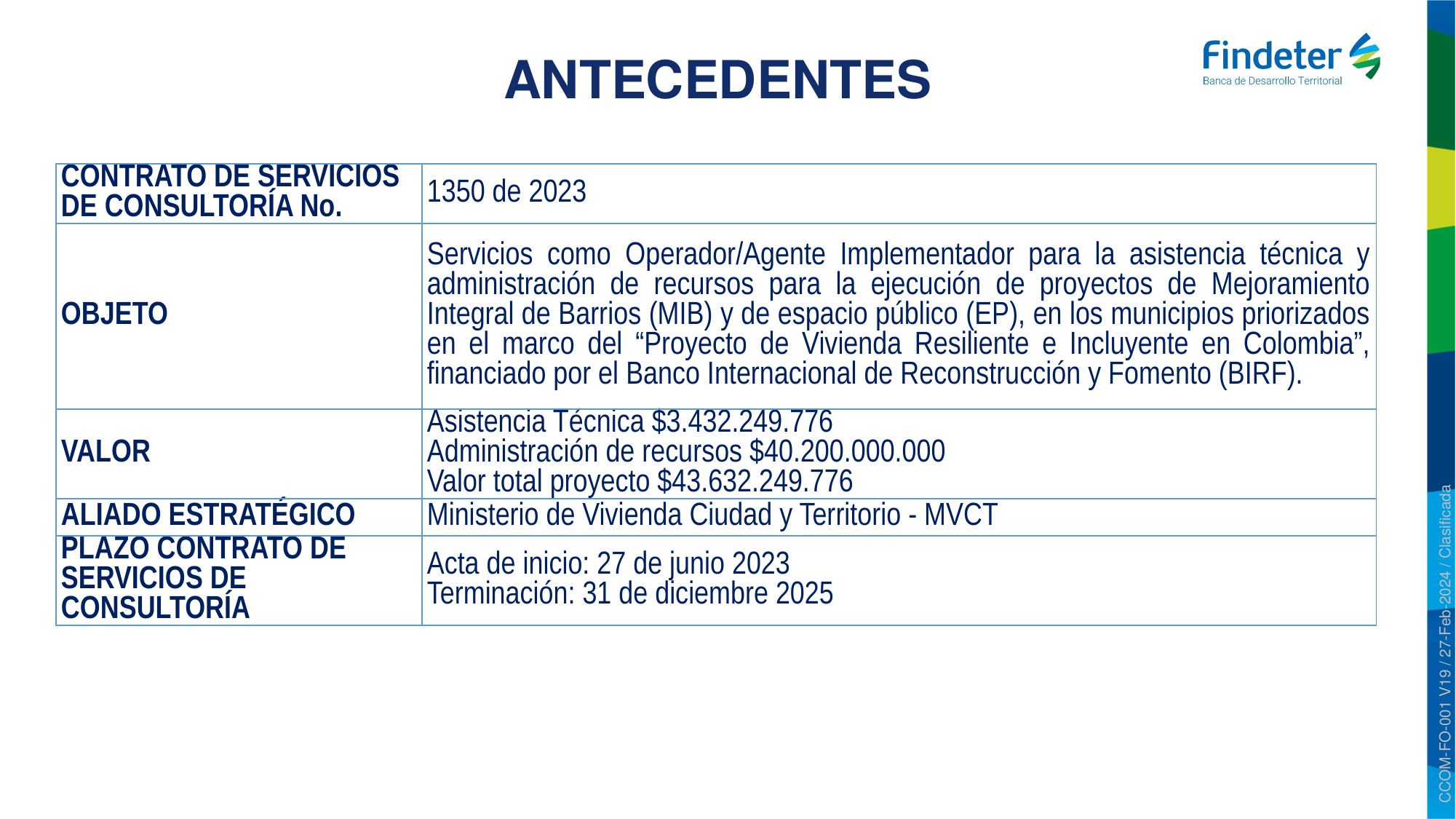

# ANTECEDENTES
| CONTRATO DE SERVICIOS DE CONSULTORÍA No. | 1350 de 2023 |
| --- | --- |
| OBJETO | Servicios como Operador/Agente Implementador para la asistencia técnica y administración de recursos para la ejecución de proyectos de Mejoramiento Integral de Barrios (MIB) y de espacio público (EP), en los municipios priorizados en el marco del “Proyecto de Vivienda Resiliente e Incluyente en Colombia”, financiado por el Banco Internacional de Reconstrucción y Fomento (BIRF). |
| VALOR | Asistencia Técnica $3.432.249.776 Administración de recursos $40.200.000.000 Valor total proyecto $43.632.249.776 |
| ALIADO ESTRATÉGICO | Ministerio de Vivienda Ciudad y Territorio - MVCT |
| PLAZO CONTRATO DE SERVICIOS DE CONSULTORÍA | Acta de inicio: 27 de junio 2023 Terminación: 31 de diciembre 2025 |
CCOM-FO-001 V19 / 27-Feb-2024 / Clasificada